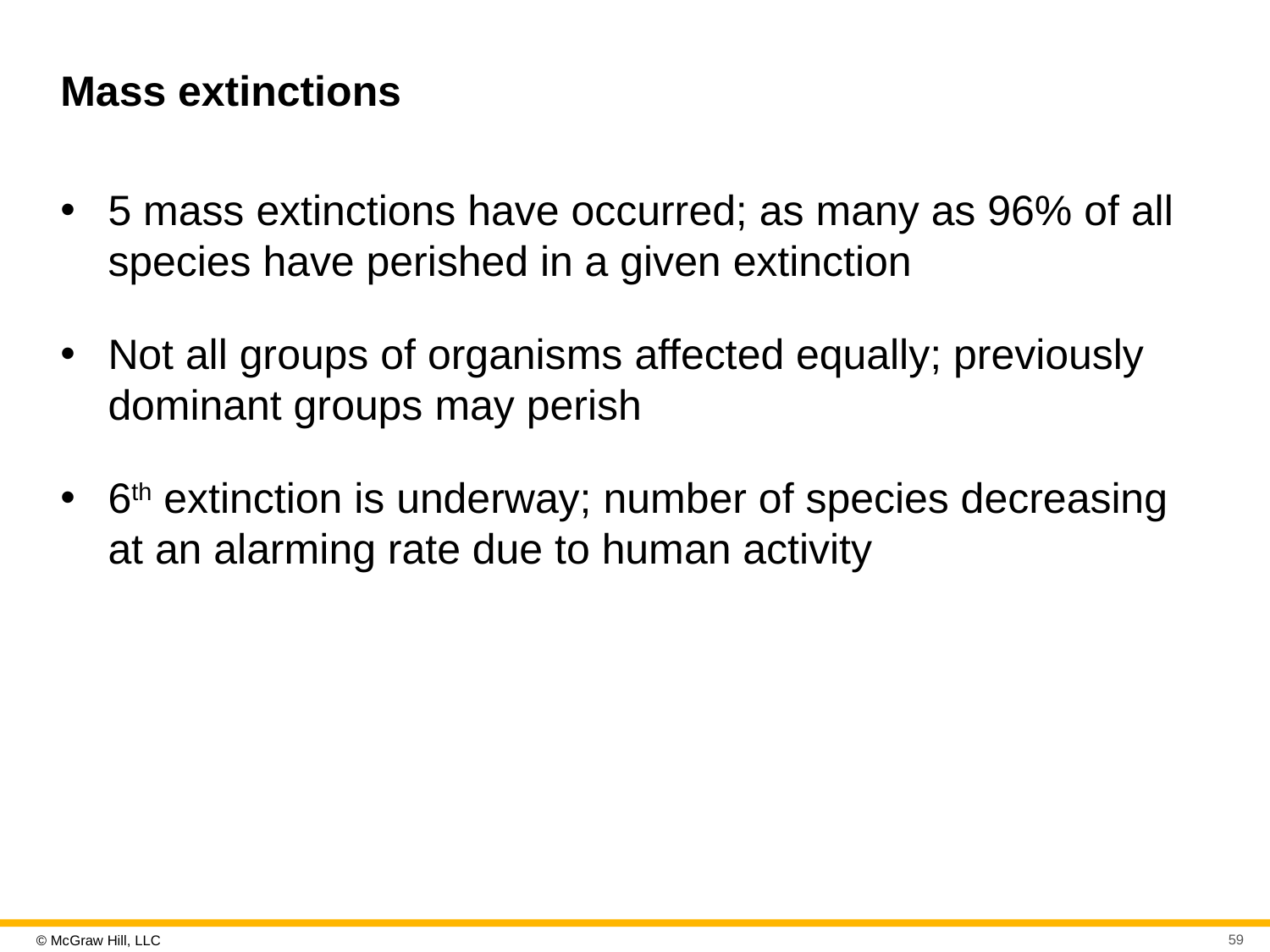

# Mass extinctions
5 mass extinctions have occurred; as many as 96% of all species have perished in a given extinction
Not all groups of organisms affected equally; previously dominant groups may perish
6th extinction is underway; number of species decreasing at an alarming rate due to human activity
59